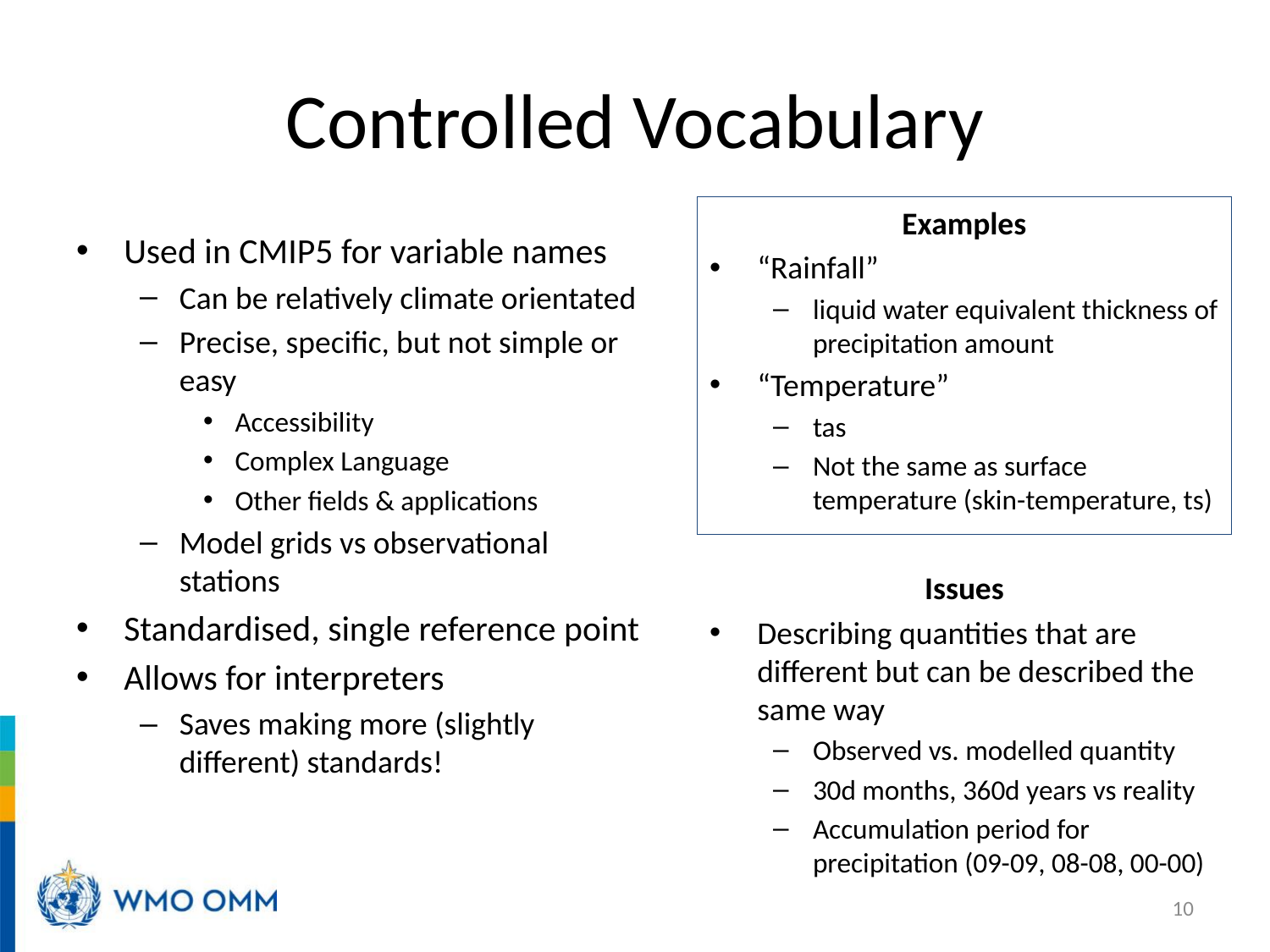

# Controlled Vocabulary
Examples
“Rainfall”
liquid water equivalent thickness of precipitation amount
“Temperature”
tas
Not the same as surface temperature (skin-temperature, ts)
Used in CMIP5 for variable names
Can be relatively climate orientated
Precise, specific, but not simple or easy
Accessibility
Complex Language
Other fields & applications
Model grids vs observational stations
Standardised, single reference point
Allows for interpreters
Saves making more (slightly different) standards!
Issues
Describing quantities that are different but can be described the same way
Observed vs. modelled quantity
30d months, 360d years vs reality
Accumulation period for precipitation (09-09, 08-08, 00-00)

10